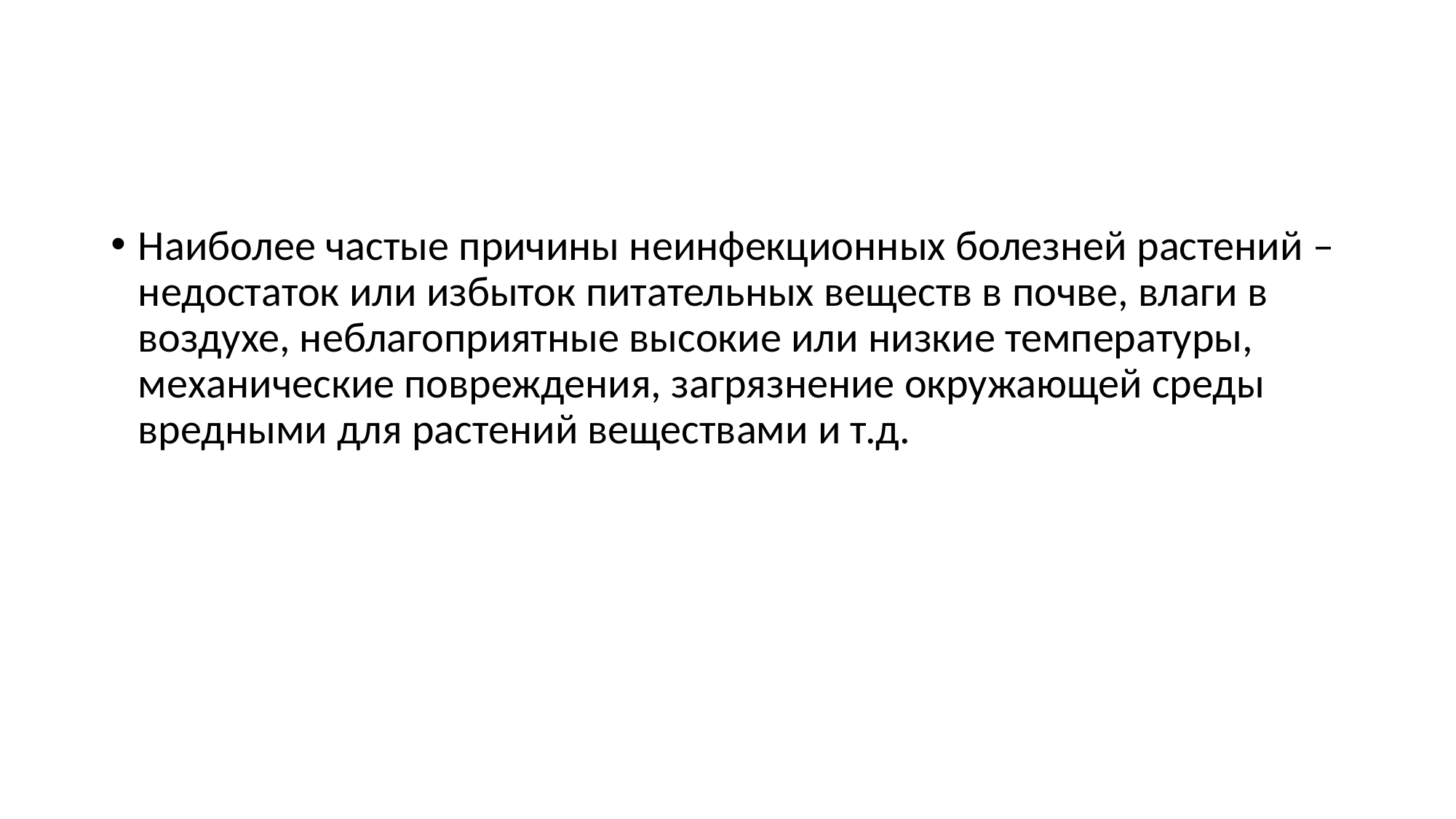

#
Наиболее частые причины неинфекционных болезней растений – недостаток или избыток питательных веществ в почве, влаги в воздухе, неблагоприятные высокие или низкие температуры, механические повреждения, загрязнение окружающей среды вредными для растений веществами и т.д.